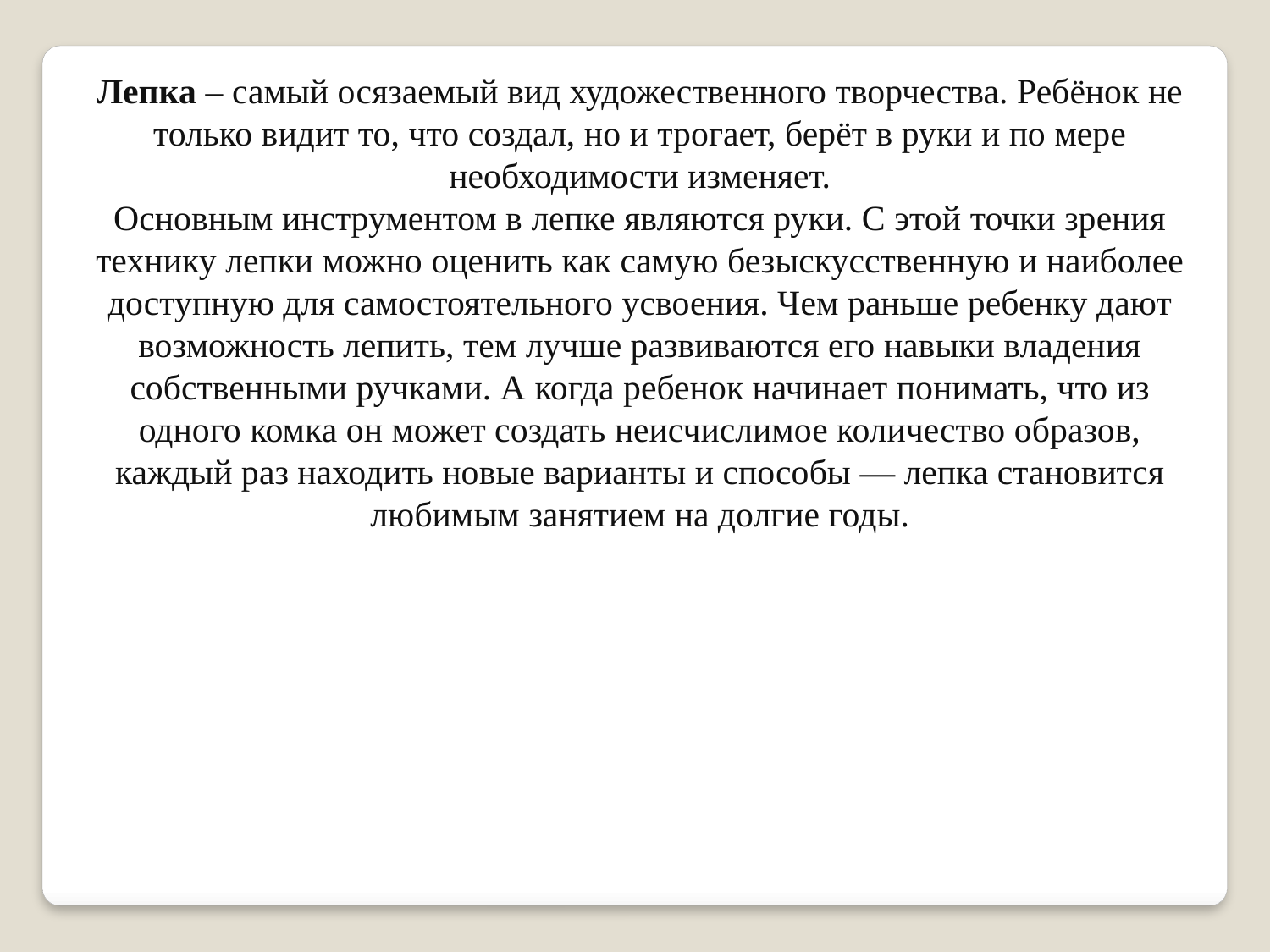

Лепка – самый осязаемый вид художественного творчества. Ребёнок не только видит то, что создал, но и трогает, берёт в руки и по мере необходимости изменяет.
Основным инструментом в лепке являются руки. С этой точки зрения технику лепки можно оценить как самую безыскусственную и наиболее доступную для самостоятельного усвоения. Чем раньше ребенку дают возможность лепить, тем лучше развиваются его навыки владения собственными ручками. А когда ребенок начинает понимать, что из одного комка он может создать неисчислимое количество образов, каждый раз находить новые варианты и способы — лепка становится любимым занятием на долгие годы.